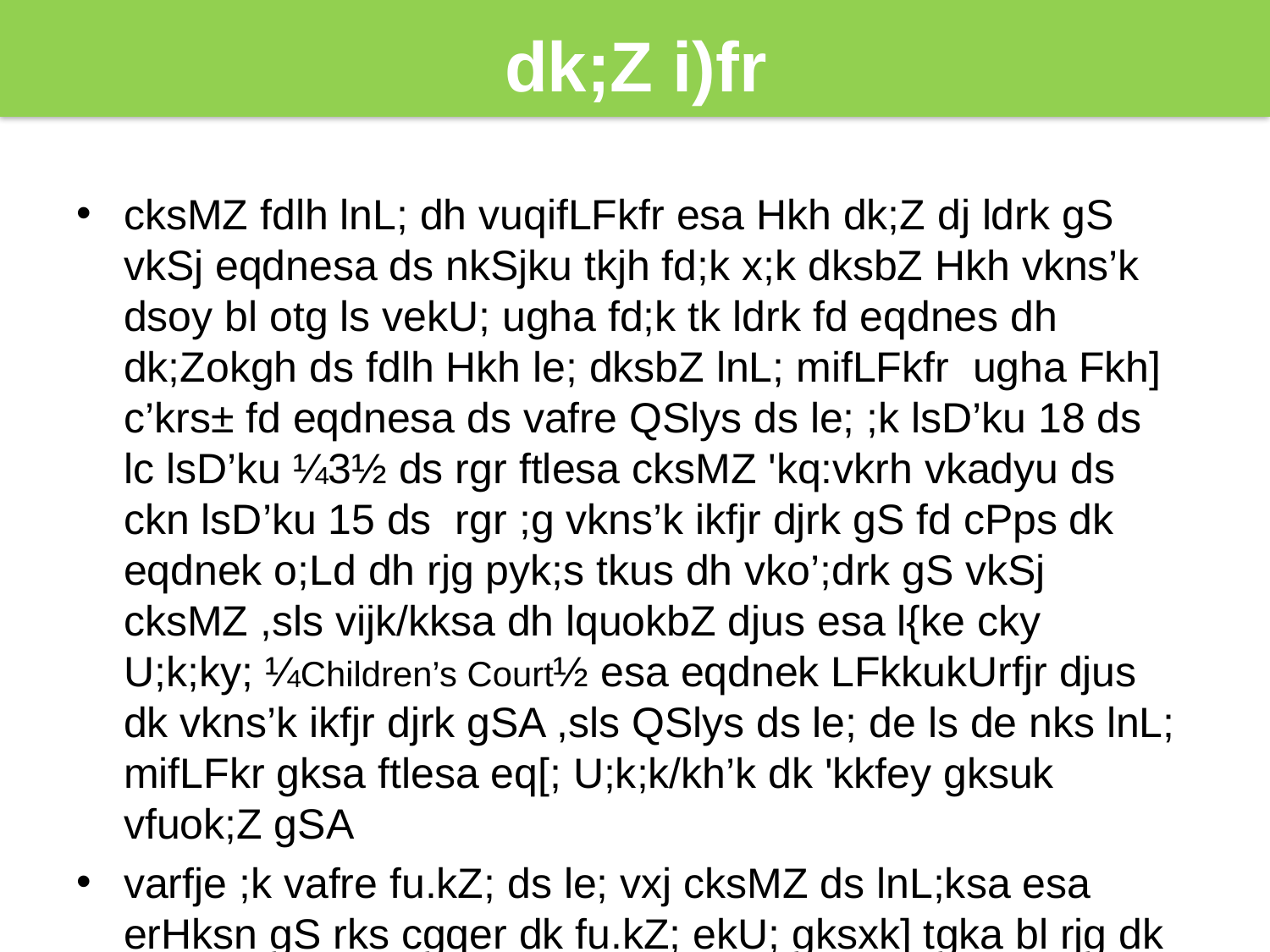

dk;Z i)fr
cksMZ fdlh lnL; dh vuqifLFkfr esa Hkh dk;Z dj ldrk gS vkSj eqdnesa ds nkSjku tkjh fd;k x;k dksbZ Hkh vkns’k dsoy bl otg ls vekU; ugha fd;k tk ldrk fd eqdnes dh dk;Zokgh ds fdlh Hkh le; dksbZ lnL; mifLFkfr  ugha Fkh] c’krs± fd eqdnesa ds vafre QSlys ds le; ;k lsD’ku 18 ds lc lsD’ku ¼3½ ds rgr ftlesa cksMZ 'kq:vkrh vkadyu ds ckn lsD’ku 15 ds  rgr ;g vkns’k ikfjr djrk gS fd cPps dk eqdnek o;Ld dh rjg pyk;s tkus dh vko’;drk gS vkSj cksMZ ,sls vijk/kksa dh lquokbZ djus esa l{ke cky U;k;ky; ¼Children’s Court½ esa eqdnek LFkkukUrfjr djus dk vkns’k ikfjr djrk gSA ,sls QSlys ds le; de ls de nks lnL; mifLFkr gksa ftlesa eq[; U;k;k/kh’k dk 'kkfey gksuk vfuok;Z gSA
varfje ;k vafre fu.kZ; ds le; vxj cksMZ ds lnL;ksa esa erHksn gS rks cgqer dk fu.kZ; ekU; gksxk] tgka bl rjg dk cgqer ugha gS rks eq[; eftLVªsV dk fu.kZ; ekU; gksxkA